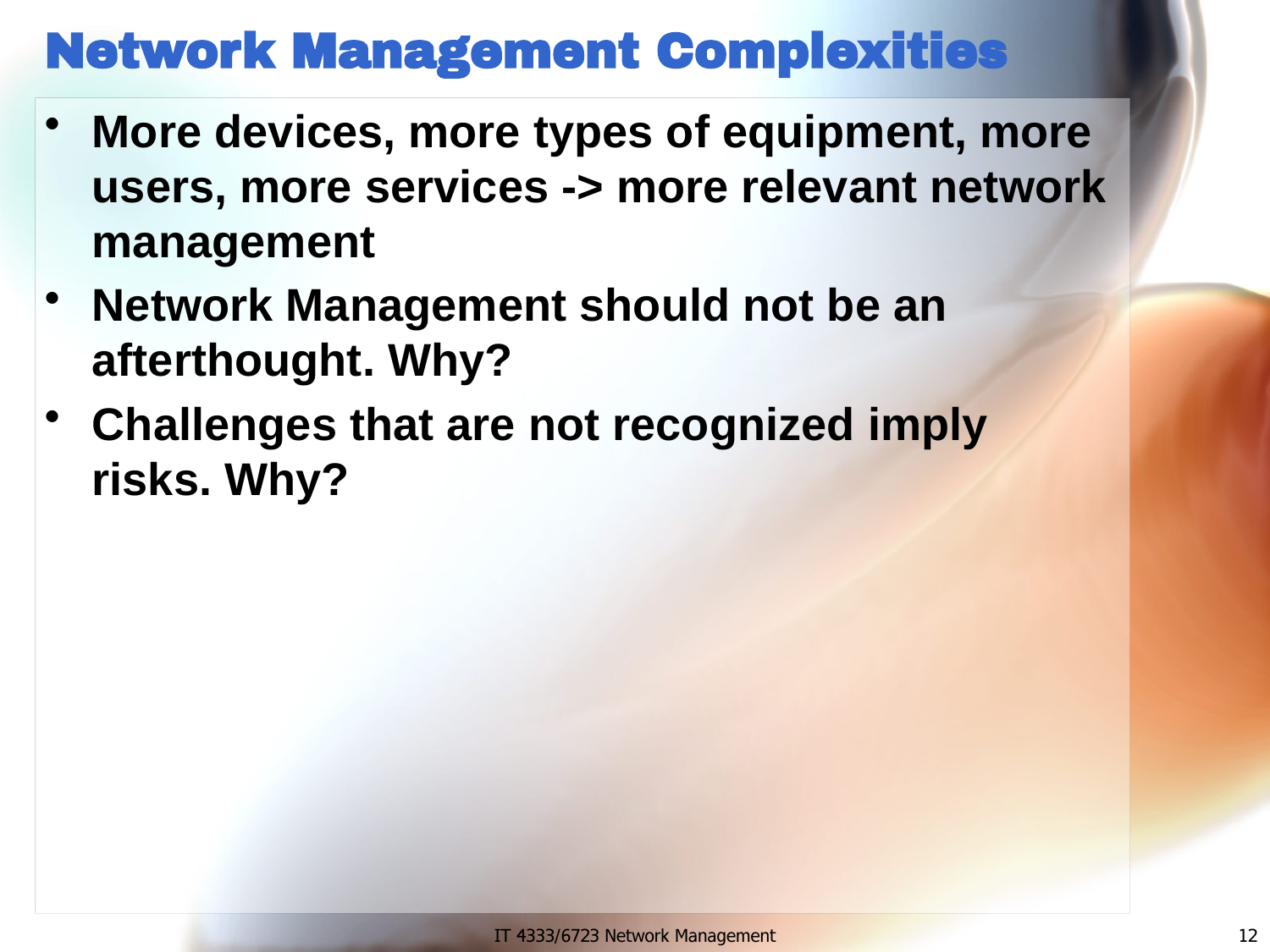

# Network Management Complexities
More devices, more types of equipment, more users, more services -> more relevant network management
Network Management should not be an afterthought. Why?
Challenges that are not recognized imply risks. Why?
IT 4333/6723 Network Management
12